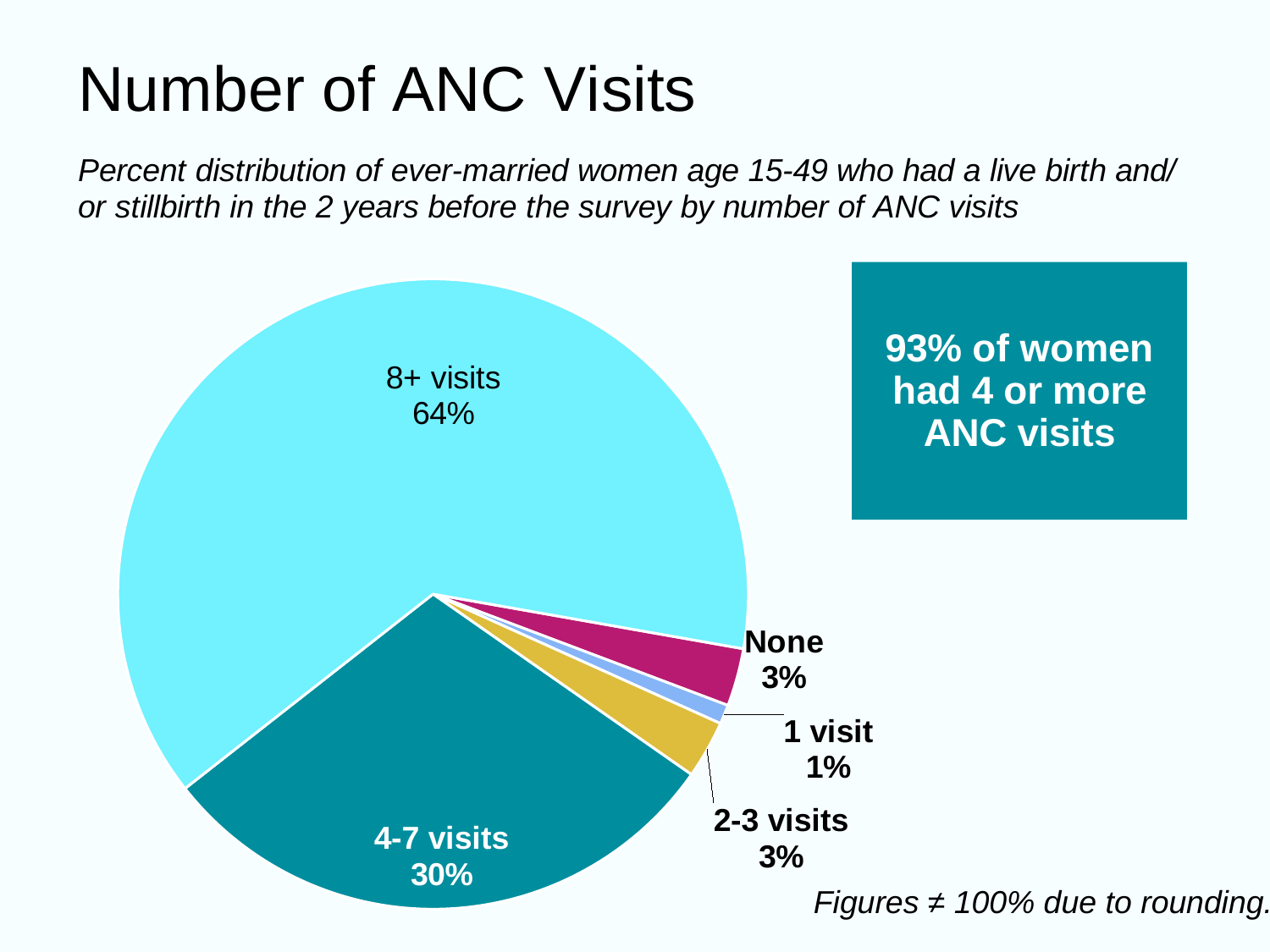

### Chart

| Category | Sales |
|---|---|
| None | 3.0 |
| 1 visit | 1.0 |
| 2-3 visits | 3.0 |
| 4-7 visits | 30.0 |
| 8+ visits | 64.0 |
Figures ≠ 100% due to rounding.